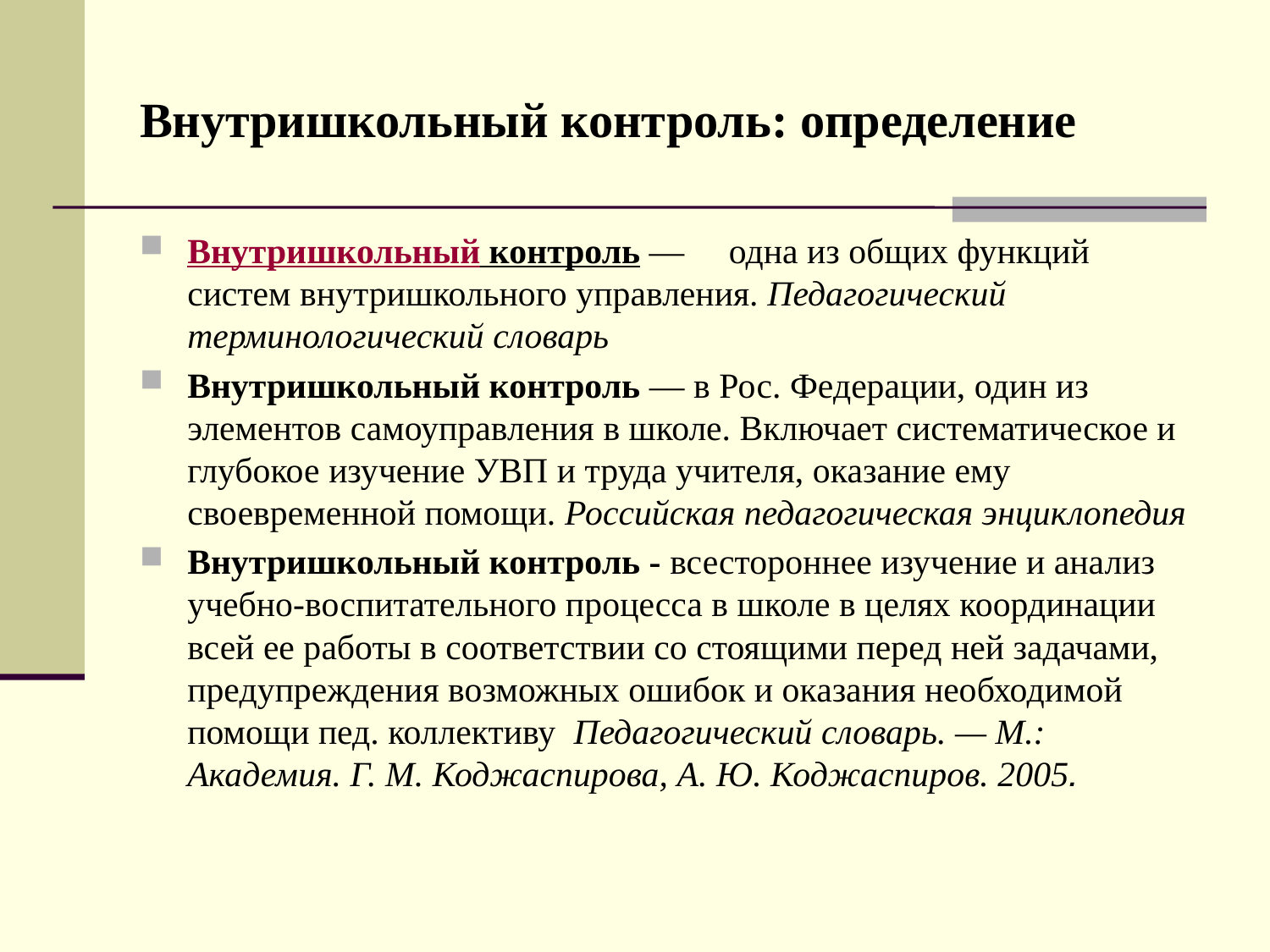

# Внутришкольный контроль: определение
Внутришкольный контроль —     одна из общих функций систем внутришкольного управления. Педагогический терминологический словарь
Внутришкольный контроль — в Рос. Федерации, один из элементов самоуправления в школе. Включает систематическое и глубокое изучение УВП и труда учителя, оказание ему своевременной помощи. Российская педагогическая энциклопедия
Внутришкольный контроль - всестороннее изучение и анализ учебно-воспитательного процесса в школе в целях координации всей ее работы в соответствии со стоящими перед ней задачами, предупреждения возможных ошибок и оказания необходимой помощи пед. коллективу  Педагогический словарь. — М.: Академия. Г. М. Коджаспирова, А. Ю. Коджаспиров. 2005.